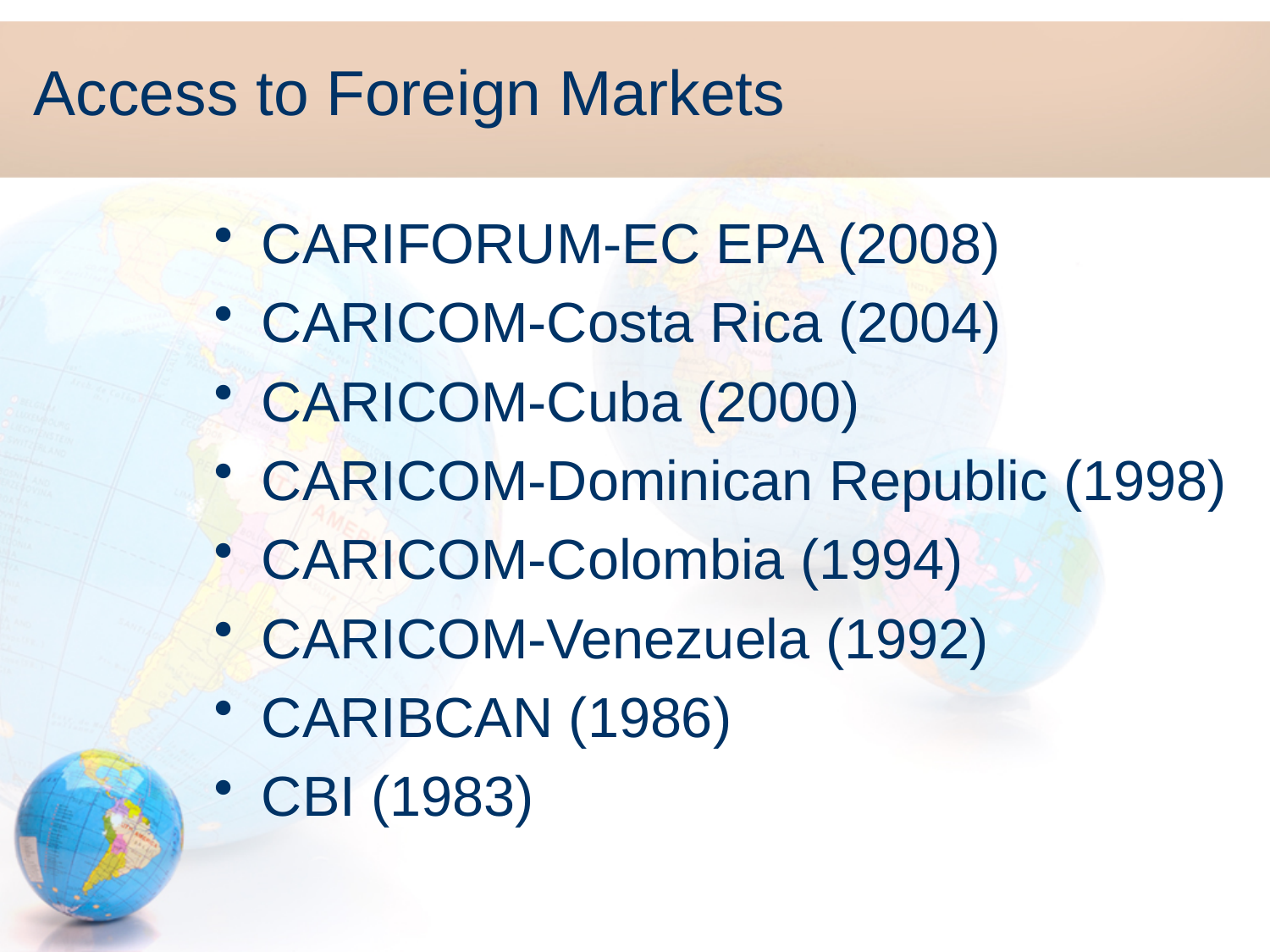

# Access to Foreign Markets
CARIFORUM-EC EPA (2008)
CARICOM-Costa Rica (2004)
CARICOM-Cuba (2000)
CARICOM-Dominican Republic (1998)
CARICOM-Colombia (1994)
CARICOM-Venezuela (1992)
CARIBCAN (1986)
CBI (1983)